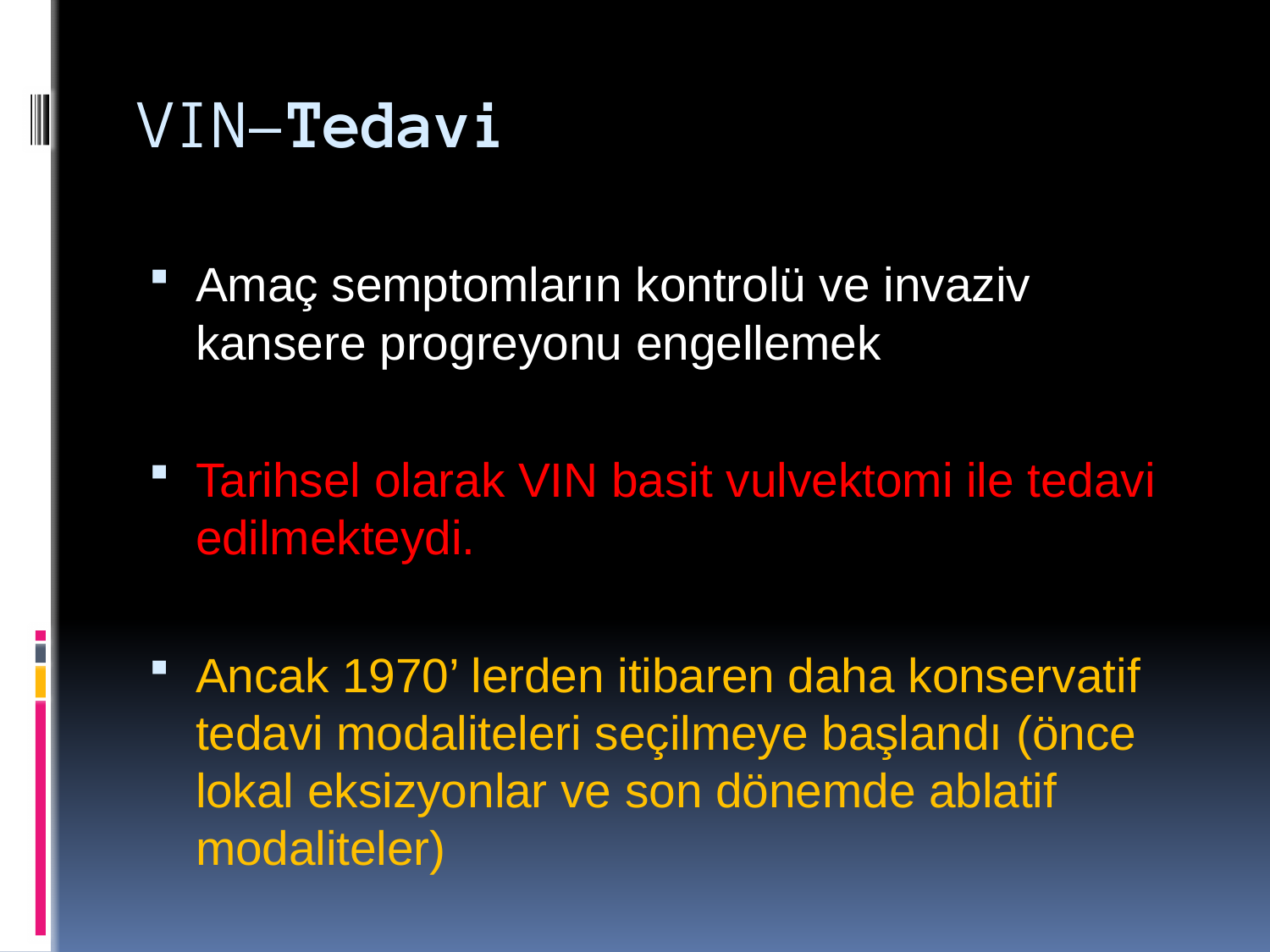

# VIN-Tedavi
Amaç semptomların kontrolü ve invaziv kansere progreyonu engellemek

Tarihsel olarak VIN basit vulvektomi ile tedavi edilmekteydi.

Ancak 1970’ lerden itibaren daha konservatif tedavi modaliteleri seçilmeye başlandı (önce lokal eksizyonlar ve son dönemde ablatif modaliteler)